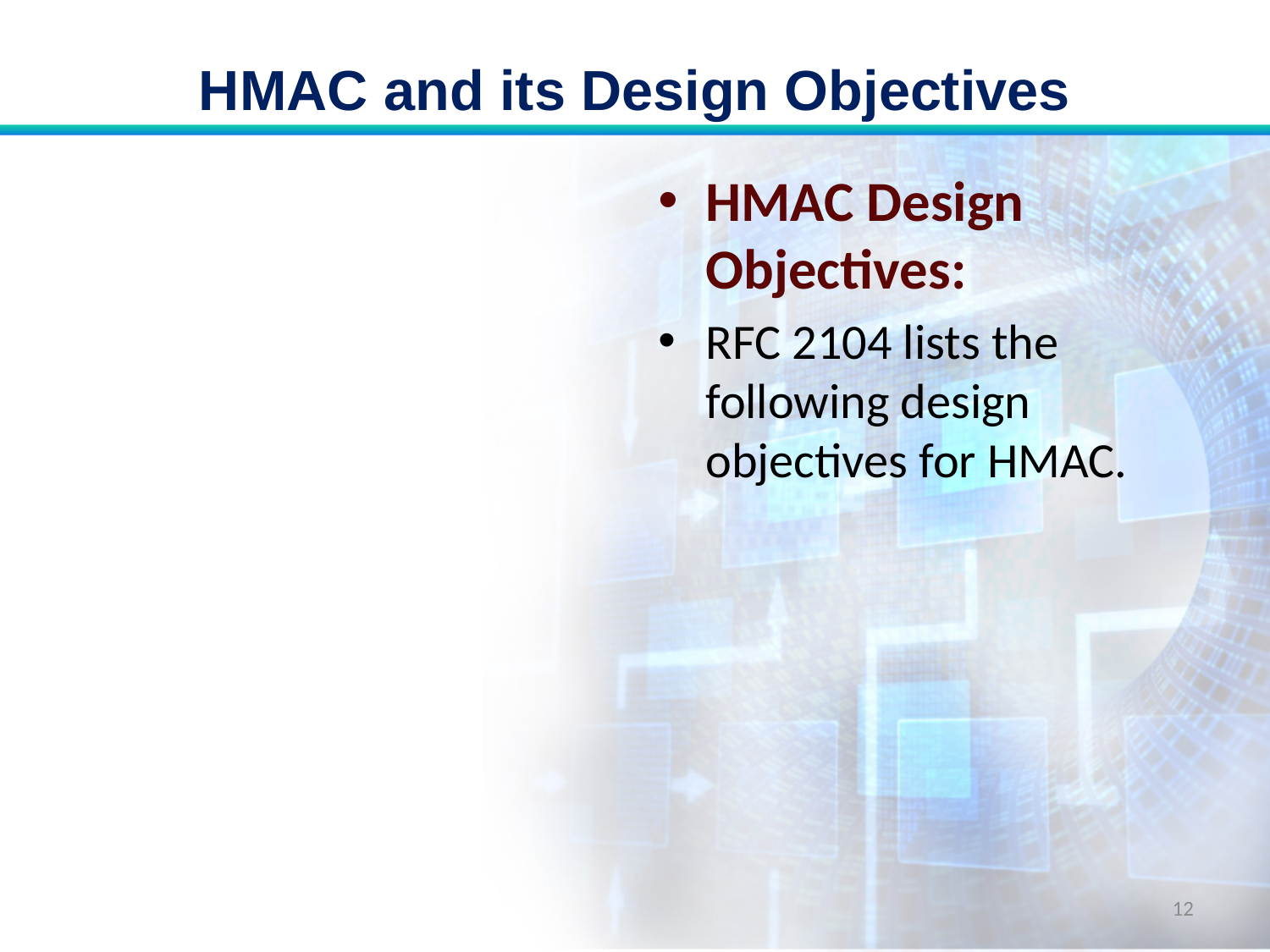

# HMAC and its Design Objectives
HMAC Design Objectives:
RFC 2104 lists the following design objectives for HMAC.
12